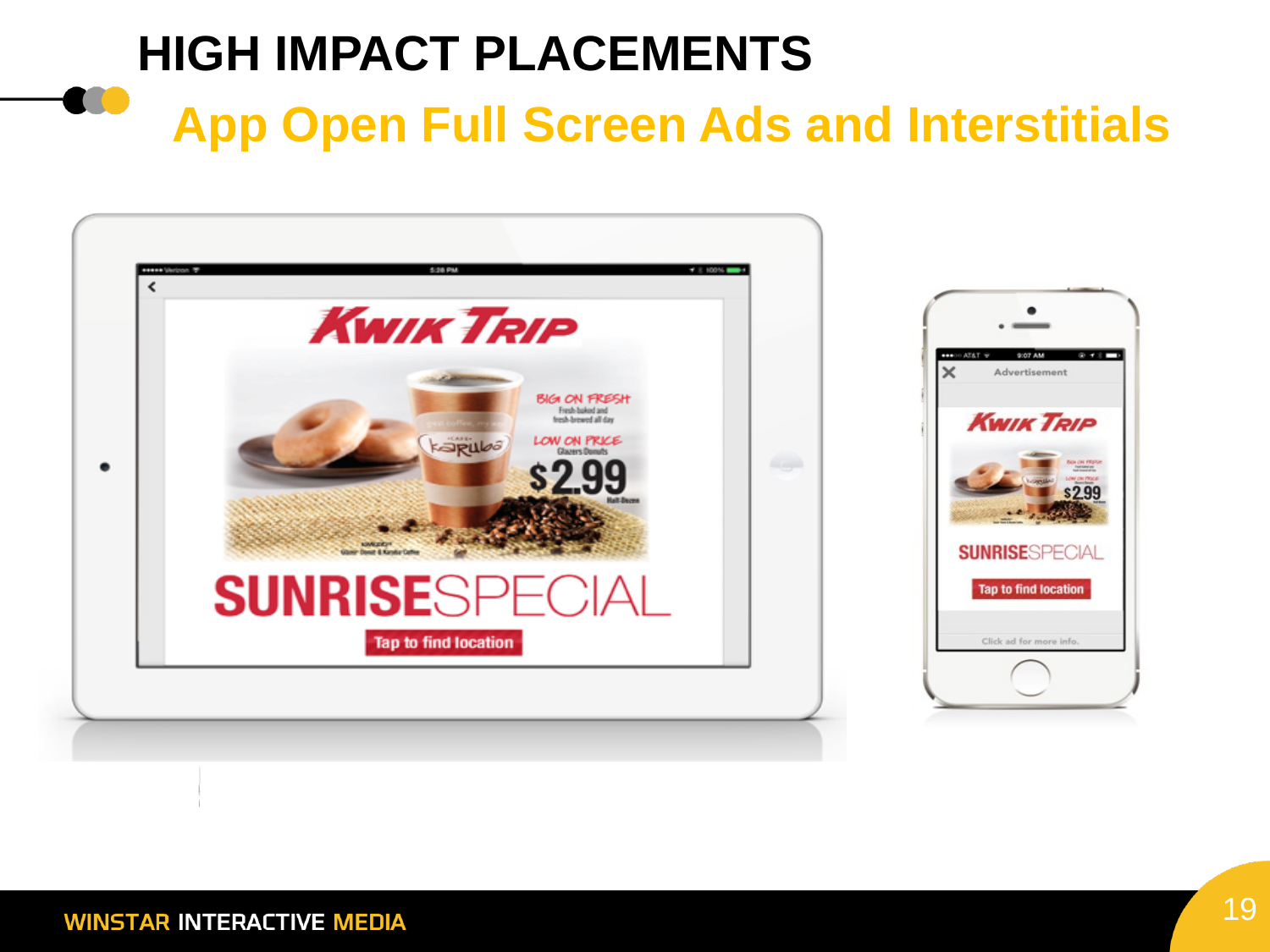

HIGH IMPACT PLACEMENTS
App Open Full Screen Ads and Interstitials

19